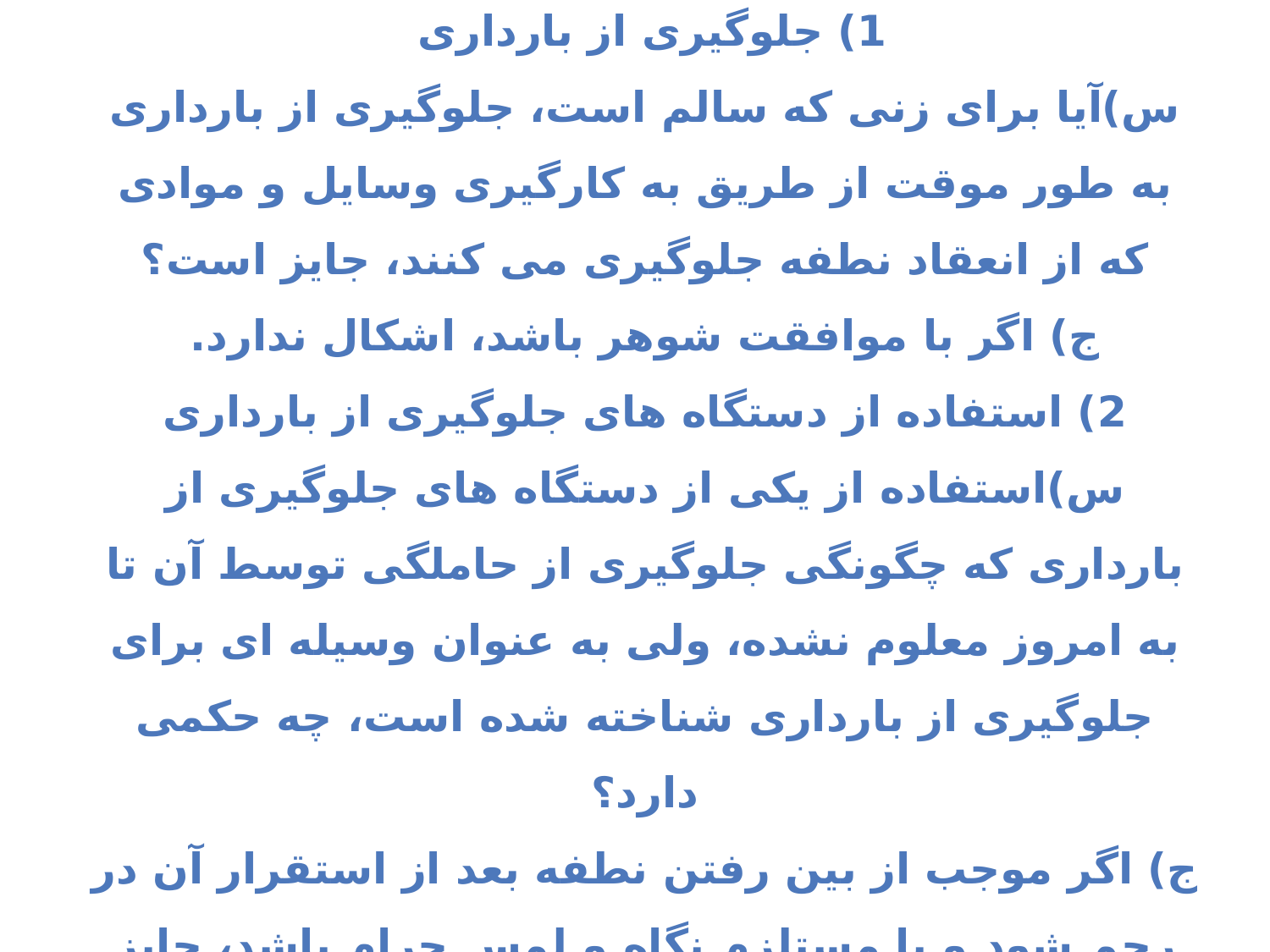

2/7-احکام زایمان
1) جلوگیری از بارداری
س)آیا برای زنی که سالم است، جلوگیری از بارداری به طور موقت از طریق به کارگیری وسایل و موادی که از انعقاد نطفه جلوگیری می کنند، جایز است؟
ج) اگر با موافقت شوهر باشد، اشکال ندارد.
 2) استفاده از دستگاه های جلوگیری از بارداری
س)استفاده از یکی از دستگاه های جلوگیری از بارداری که چگونگی جلوگیری از حاملگی توسط آن تا به امروز معلوم نشده، ولی به عنوان وسیله ای برای جلوگیری از بارداری شناخته شده است، چه حکمی دارد؟
ج) اگر موجب از بین رفتن نطفه بعد از استقرار آن در رحم شود و یا مستلزم نگاه و لمس حرام باشد، جایز نیست.